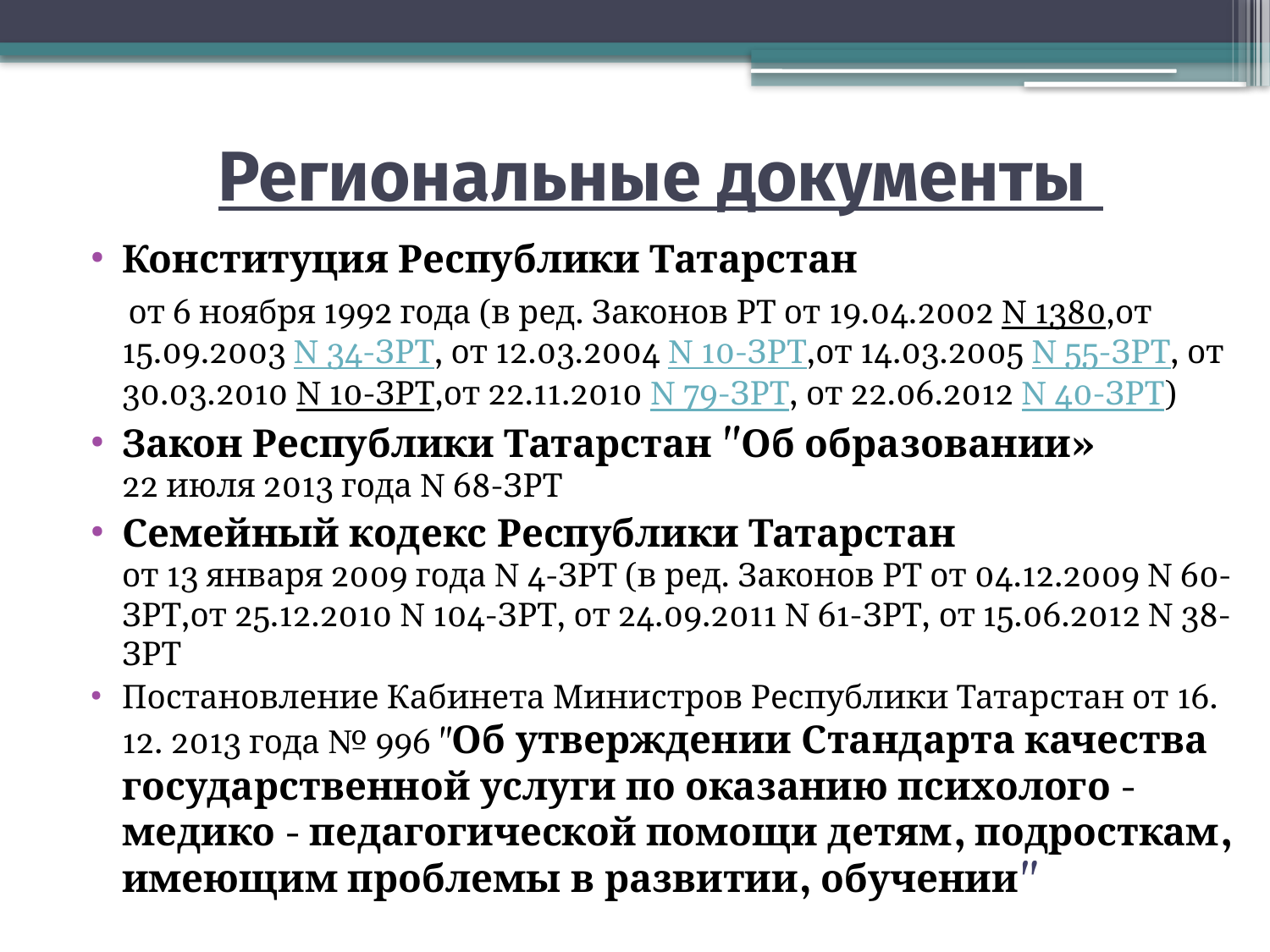

# Региональные документы
Конституция Республики Татарстан
    от 6 ноября 1992 года (в ред. Законов РТ от 19.04.2002 N 1380,от 15.09.2003 N 34-ЗРТ, от 12.03.2004 N 10-ЗРТ,от 14.03.2005 N 55-ЗРТ, от 30.03.2010 N 10-ЗРТ,от 22.11.2010 N 79-ЗРТ, от 22.06.2012 N 40-ЗРТ)
Закон Республики Татарстан "Об образовании» 22 июля 2013 года N 68-ЗРТ
Семейный кодекс Республики Татарстан от 13 января 2009 года N 4-ЗРТ (в ред. Законов РТ от 04.12.2009 N 60-ЗРТ,от 25.12.2010 N 104-ЗРТ, от 24.09.2011 N 61-ЗРТ, от 15.06.2012 N 38-ЗРТ
Постановление Кабинета Министров Республики Татарстан от 16. 12. 2013 года № 996 "Об утверждении Стандарта качества государственной услуги по оказанию психолого - медико - педагогической помощи детям, подросткам, имеющим проблемы в развитии, обучении"